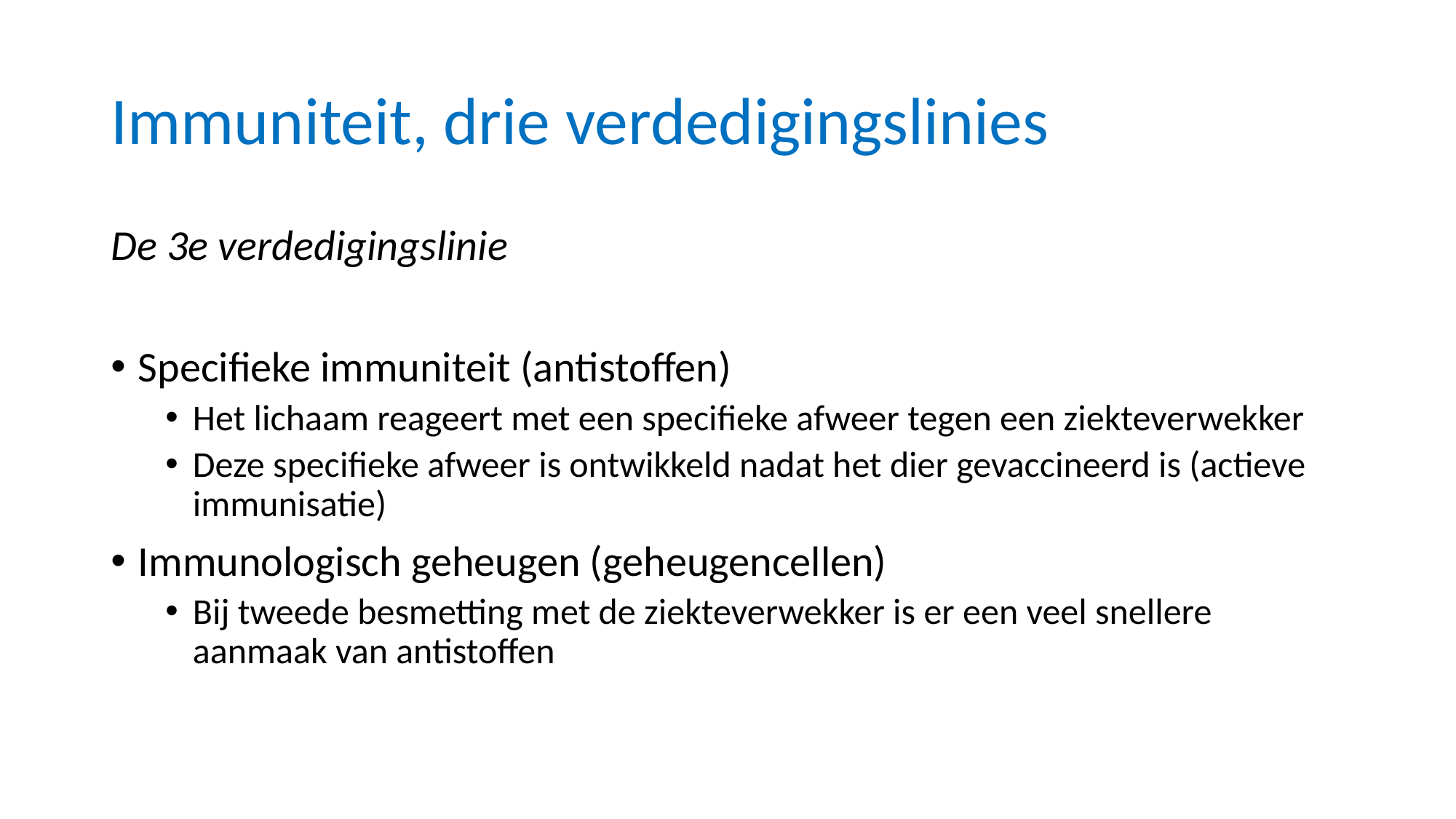

# Immuniteit, drie verdedigingslinies
De 3e verdedigingslinie

Specifieke immuniteit (antistoffen)
Het lichaam reageert met een specifieke afweer tegen een ziekteverwekker
Deze specifieke afweer is ontwikkeld nadat het dier gevaccineerd is (actieve immunisatie)
Immunologisch geheugen (geheugencellen)
Bij tweede besmetting met de ziekteverwekker is er een veel snellere aanmaak van antistoffen